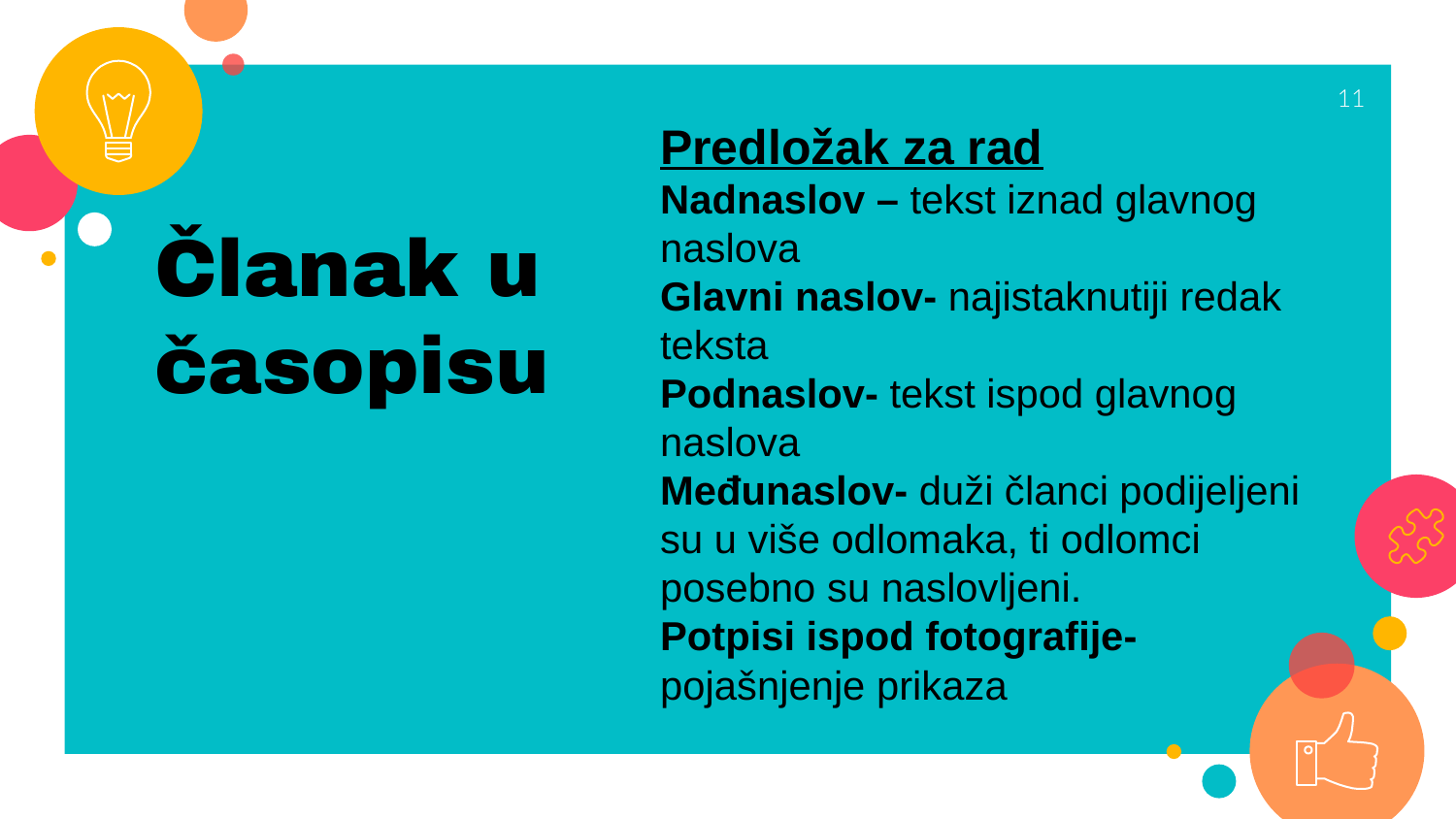

11
Predložak za rad
Nadnaslov – tekst iznad glavnog naslova
Glavni naslov- najistaknutiji redak teksta
Podnaslov- tekst ispod glavnog naslova
Međunaslov- duži članci podijeljeni su u više odlomaka, ti odlomci posebno su naslovljeni.
Potpisi ispod fotografije- pojašnjenje prikaza
Članak u časopisu